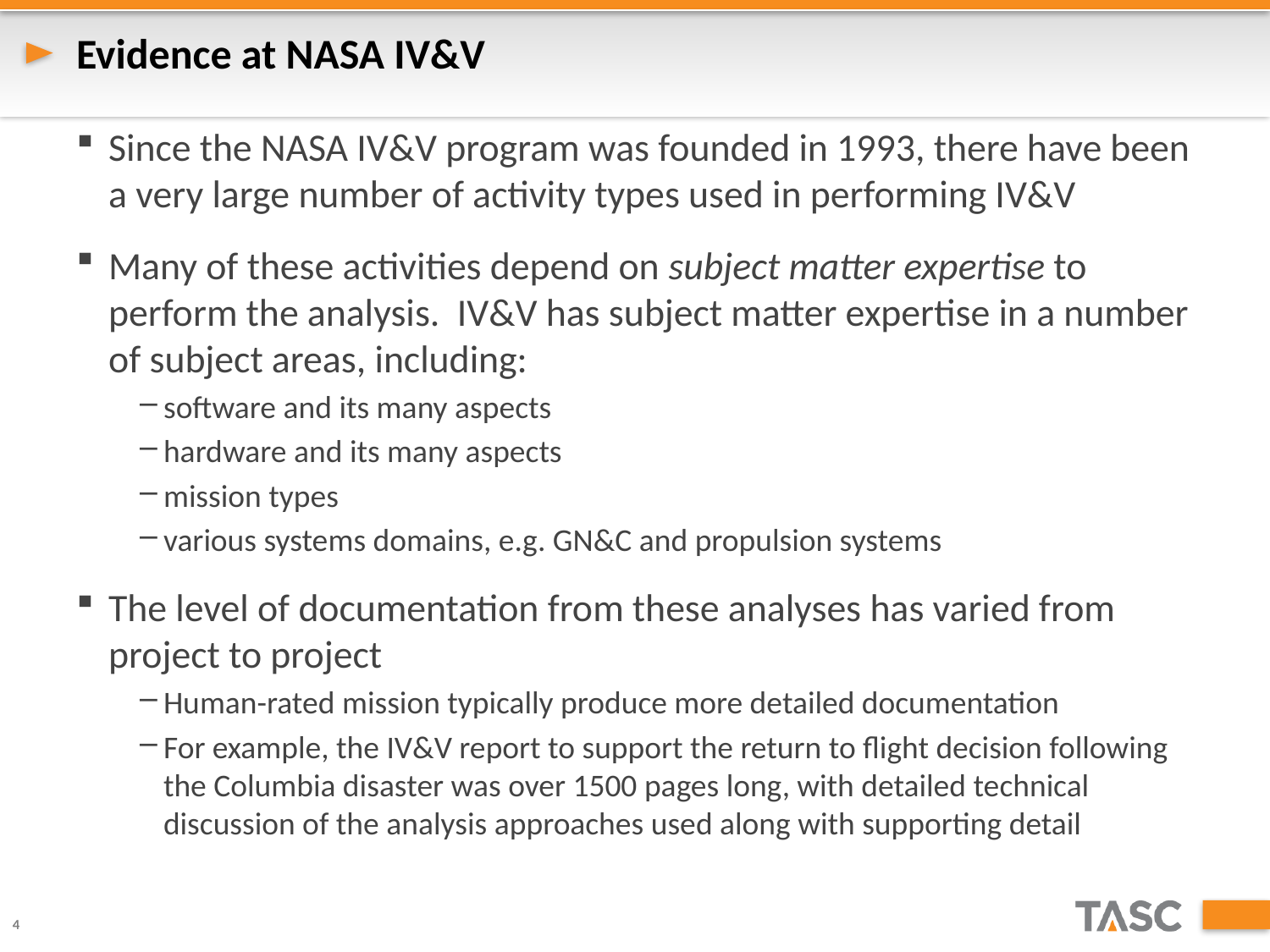

# Evidence at NASA IV&V
Since the NASA IV&V program was founded in 1993, there have been a very large number of activity types used in performing IV&V
Many of these activities depend on subject matter expertise to perform the analysis.  IV&V has subject matter expertise in a number of subject areas, including:
software and its many aspects
hardware and its many aspects
mission types
various systems domains, e.g. GN&C and propulsion systems
The level of documentation from these analyses has varied from project to project
Human-rated mission typically produce more detailed documentation
For example, the IV&V report to support the return to flight decision following the Columbia disaster was over 1500 pages long, with detailed technical discussion of the analysis approaches used along with supporting detail
4